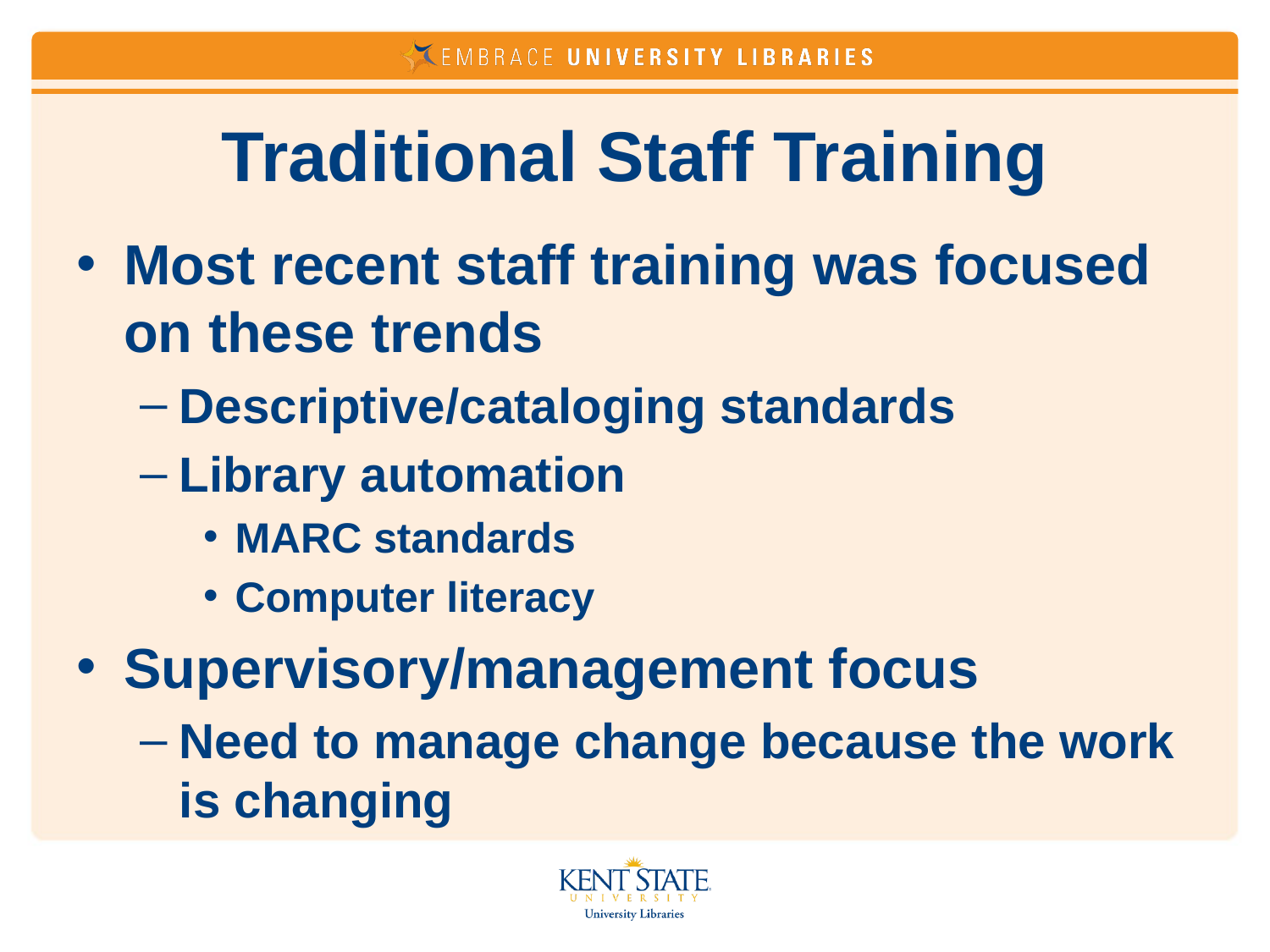

# Traditional Staff Training
Most recent staff training was focused on these trends
Descriptive/cataloging standards
Library automation
MARC standards
Computer literacy
Supervisory/management focus
Need to manage change because the work is changing